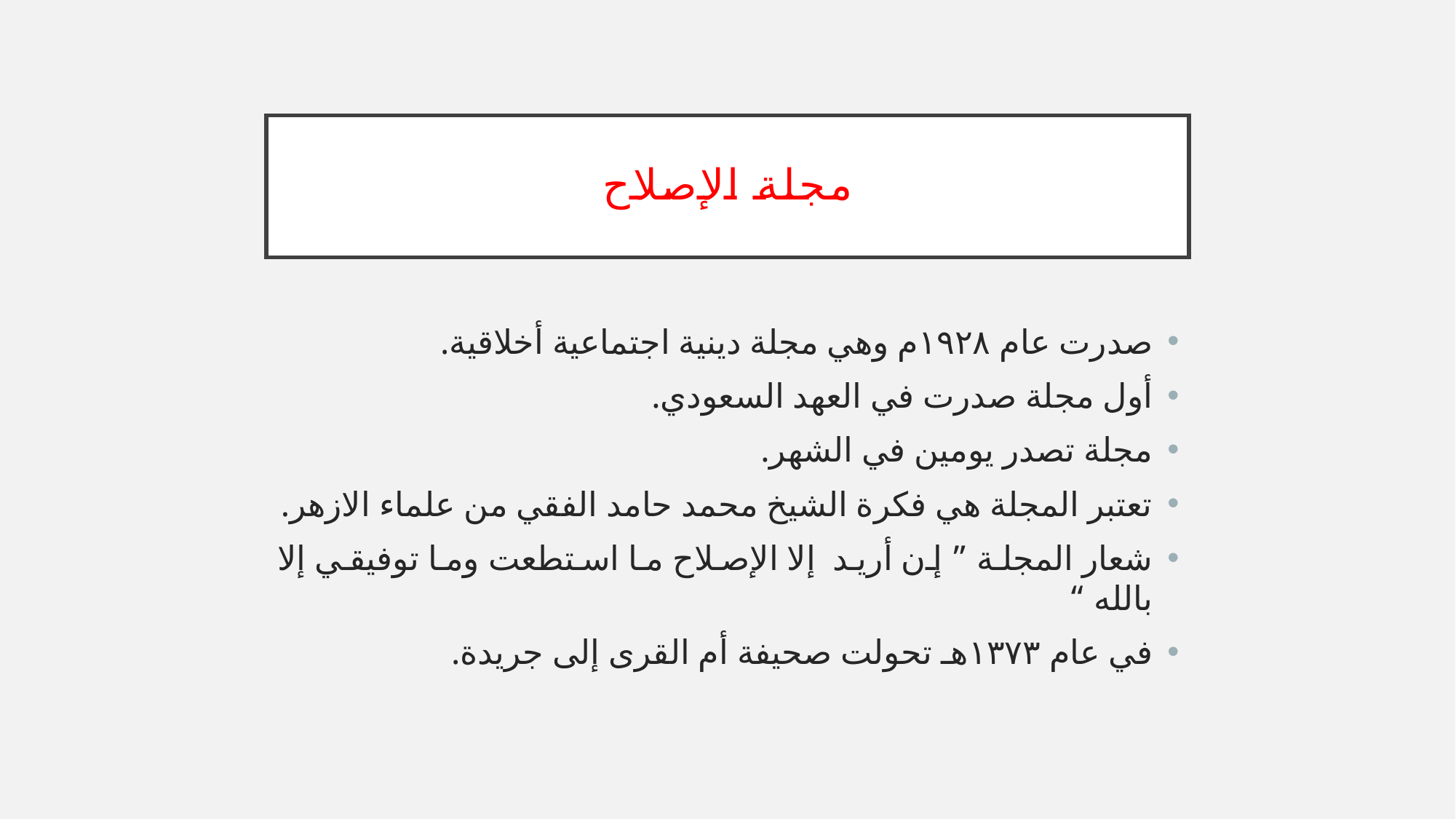

# مجلة الإصلاح
صدرت عام ١٩٢٨م وهي مجلة دينية اجتماعية أخلاقية.
أول مجلة صدرت في العهد السعودي.
مجلة تصدر يومين في الشهر.
تعتبر المجلة هي فكرة الشيخ محمد حامد الفقي من علماء الازهر.
شعار المجلة ” إن أريد  إلا الإصلاح ما استطعت وما توفيقي إلا بالله “
في عام ١٣٧٣هـ تحولت صحيفة أم القرى إلى جريدة.